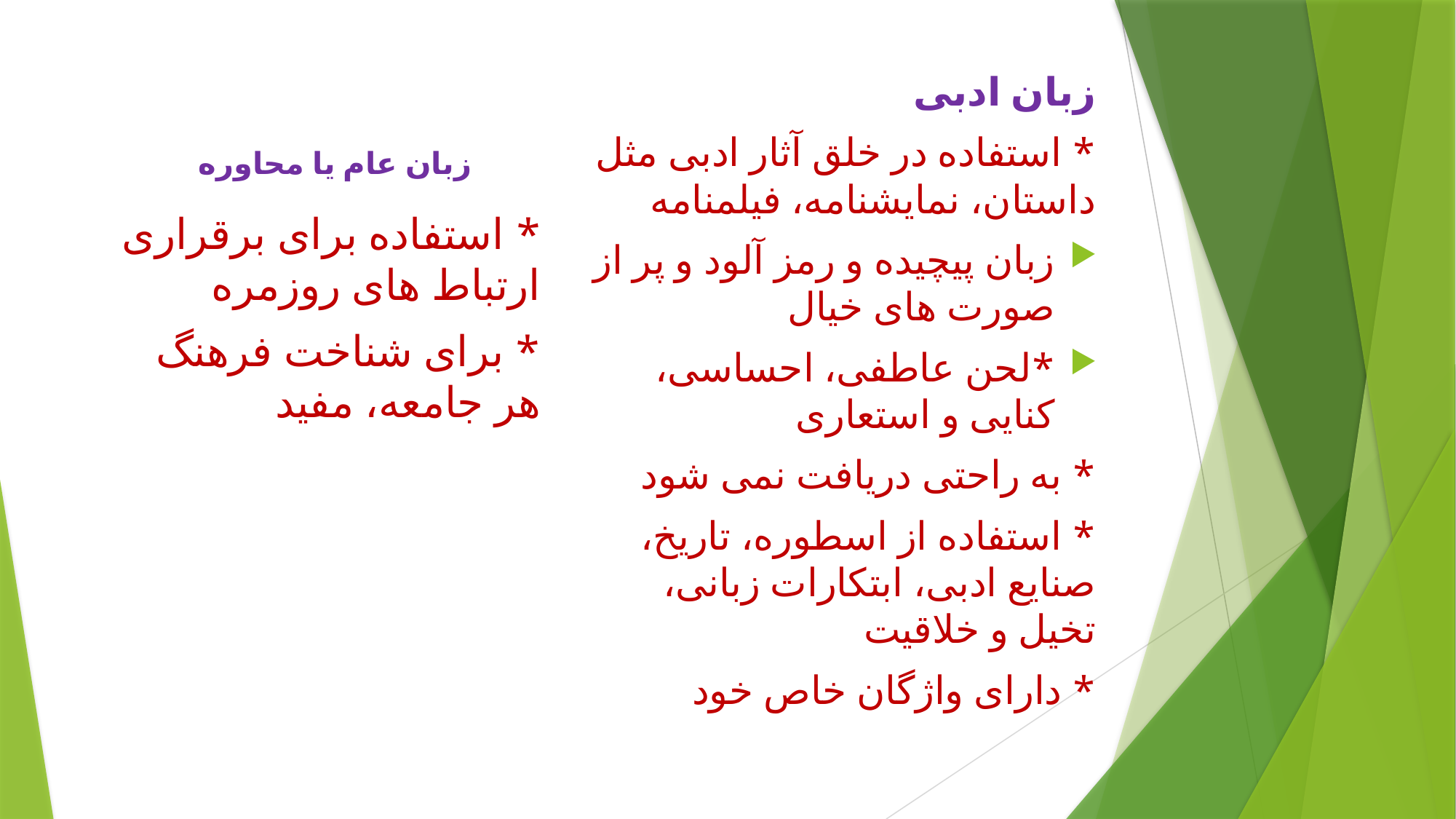

زبان ادبی
* استفاده در خلق آثار ادبی مثل داستان، نمایشنامه، فیلمنامه
زبان پیچیده و رمز آلود و پر از صورت های خیال
*لحن عاطفی، احساسی، کنایی و استعاری
* به راحتی دریافت نمی شود
* استفاده از اسطوره، تاریخ، صنایع ادبی، ابتکارات زبانی، تخیل و خلاقیت
* دارای واژگان خاص خود

# زبان عام یا محاوره
* استفاده برای برقراری ارتباط های روزمره
* برای شناخت فرهنگ هر جامعه، مفید